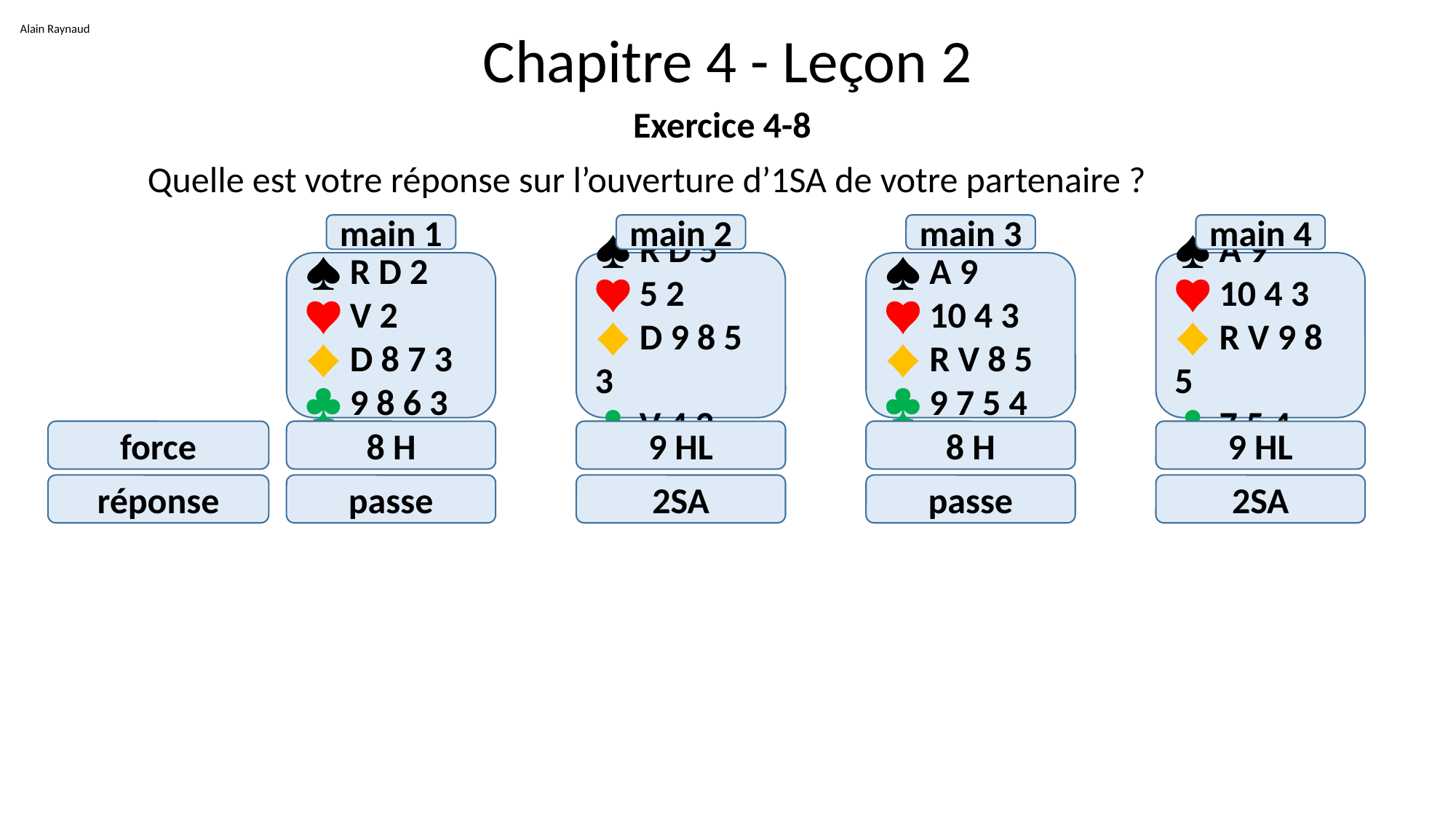

Alain Raynaud
# Chapitre 4 - Leçon 2
Exercice 4-8
	Quelle est votre réponse sur l’ouverture d’1SA de votre partenaire ?

main 1
♠ R D 2
♥ V 2
♦ D 8 7 3
♣ 9 8 6 3
main 2
♠ R D 5
♥ 5 2
♦ D 9 8 5 3
♣ V 4 2
main 3
♠ A 9
♥ 10 4 3
♦ R V 8 5
♣ 9 7 5 4
main 4
♠ A 9
♥ 10 4 3
♦ R V 9 8 5
♣ 7 5 4
8 H
9 HL
8 H
9 HL
force
passe
2SA
réponse
passe
2SA